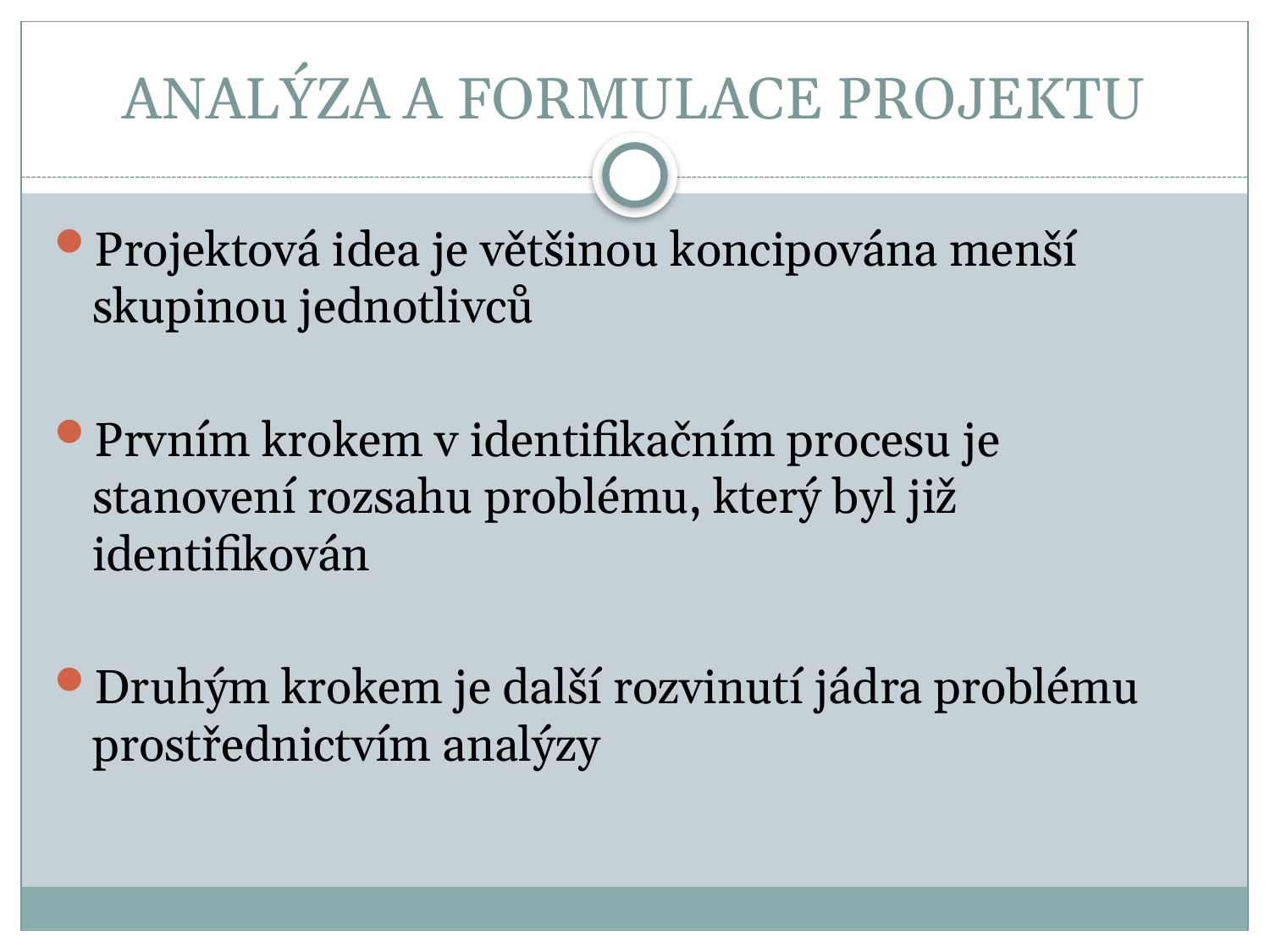

# ANALÝZA A FORMULACE PROJEKTU
Projektová idea je většinou koncipována menší skupinou jednotlivců

Prvním krokem v identifikačním procesu je stanovení rozsahu problému, který byl již identifikován

Druhým krokem je další rozvinutí jádra problému prostřednictvím analýzy